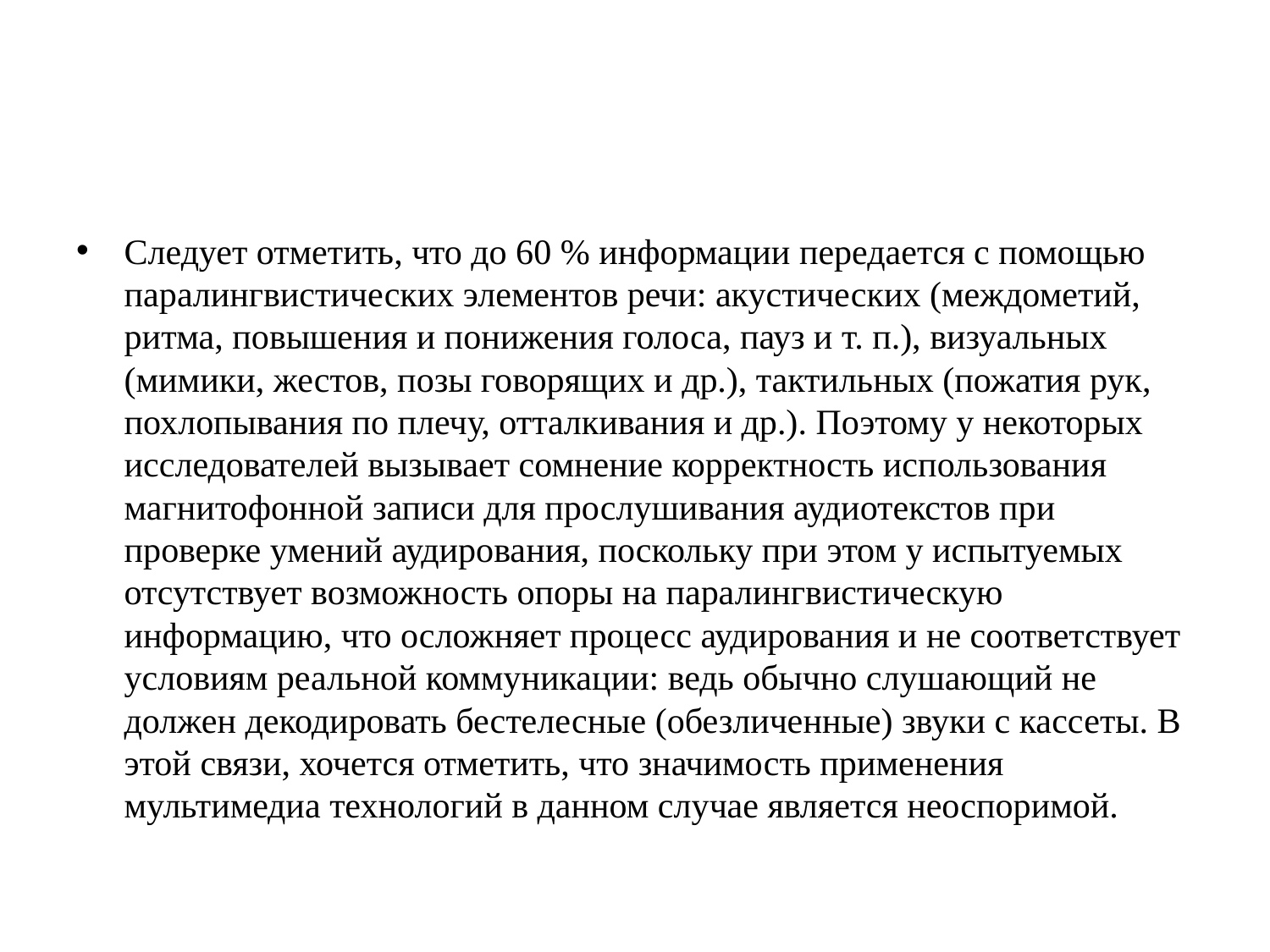

#
Следует отметить, что до 60 % информации передается с помощью паралингвистических элементов речи: акустических (междометий, ритма, повышения и понижения голоса, пауз и т. п.), визуальных (мимики, жестов, позы говорящих и др.), тактильных (пожатия рук, похлопывания по плечу, отталкивания и др.). Поэтому у некоторых исследователей вызывает сомнение корректность использования магнитофонной записи для прослушивания аудиотекстов при проверке умений аудирования, поскольку при этом у испытуемых отсутствует возможность опоры на паралингвистическую информацию, что осложняет процесс аудирования и не соответствует условиям реальной коммуникации: ведь обычно слушающий не должен декодировать бестелесные (обезличенные) звуки с кассеты. В этой связи, хочется отметить, что значимость применения мультимедиа технологий в данном случае является неоспоримой.